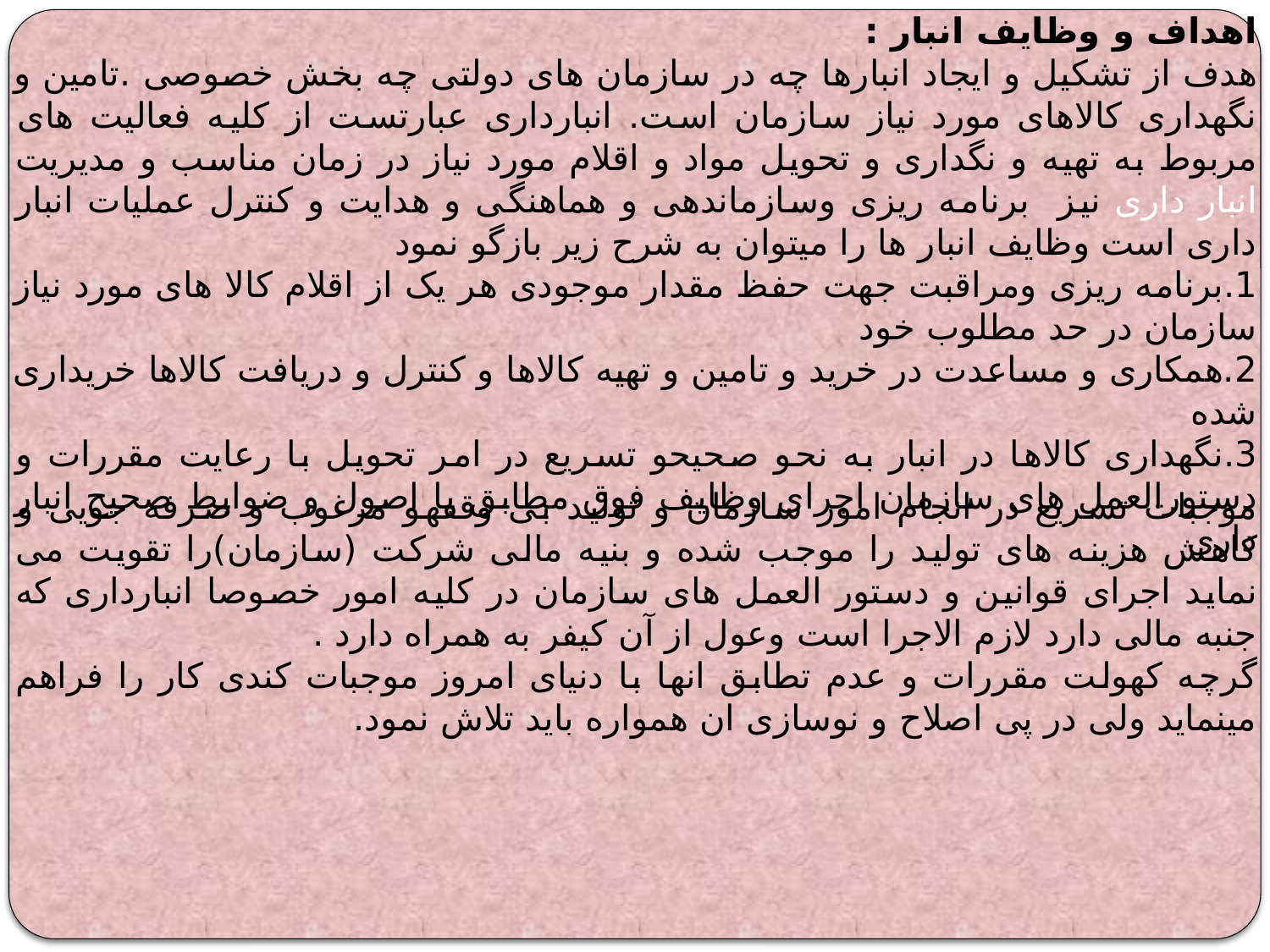

اهداف و وظایف انبار :
هدف از تشکیل و ایجاد انبارها چه در سازمان های دولتی چه بخش خصوصی .تامین و نگهداری کالاهای مورد نیاز سازمان است. انبارداری عبارتست از کلیه فعالیت های مربوط به تهیه و نگداری و تحویل مواد و اقلام مورد نیاز در زمان مناسب و مدیریت انبار داری نیز  برنامه ریزی وسازماندهی و هماهنگی و هدایت و کنترل عملیات انبار داری است وظایف انبار ها را میتوان به شرح زیر بازگو نمود
1.برنامه ریزی ومراقبت جهت حفظ مقدار موجودی هر یک از اقلام کالا های مورد نیاز سازمان در حد مطلوب خود
2.همکاری و مساعدت در خرید و تامین و تهیه کالاها و کنترل و دریافت کالاها خریداری شده
3.نگهداری کالاها در انبار به نحو صحیحو تسریع در امر تحویل با رعایت مقررات و دستورالعمل های سازمان اجرای وظایف فوق مطابق با اصول و ضوابط صحیح انبار داری
موجبات تسریع در انجام امور سازمان و تولید بی وقفهو مرغوب و صرفه جویی و کاهش هزینه های تولید را موجب شده و بنیه مالی شرکت (سازمان)را تقویت می نماید اجرای قوانین و دستور العمل های سازمان در کلیه امور خصوصا انبارداری که جنبه مالی دارد لازم الاجرا است وعول از آن کیفر به همراه دارد .
گرچه کهولت مقررات و عدم تطابق انها با دنیای امروز موجبات کندی کار را فراهم مینماید ولی در پی اصلاح و نوسازی ان همواره باید تلاش نمود.